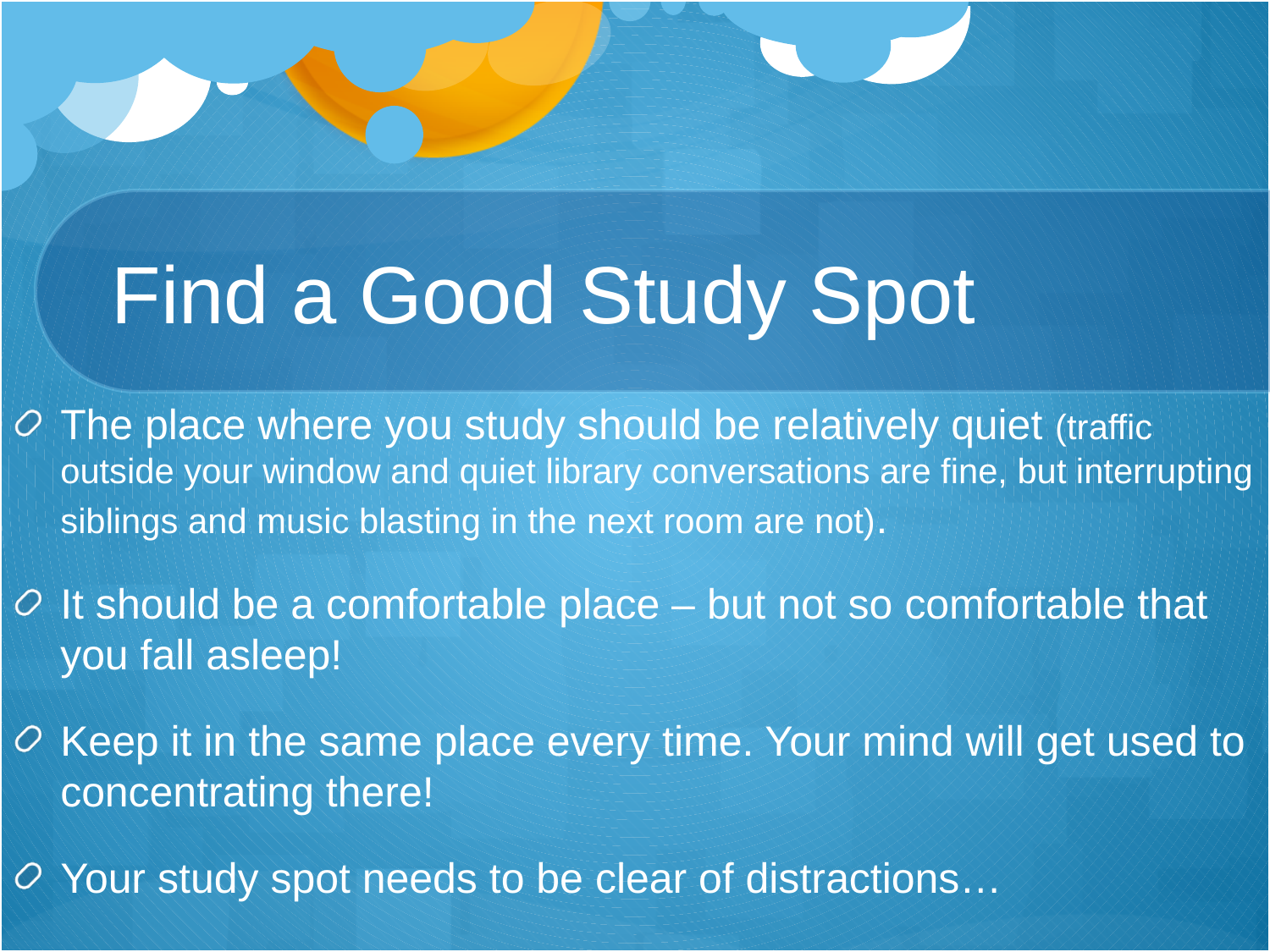

# Find a Good Study Spot
The place where you study should be relatively quiet (traffic outside your window and quiet library conversations are fine, but interrupting siblings and music blasting in the next room are not).
It should be a comfortable place – but not so comfortable that you fall asleep!
Keep it in the same place every time. Your mind will get used to concentrating there!
Your study spot needs to be clear of distractions…